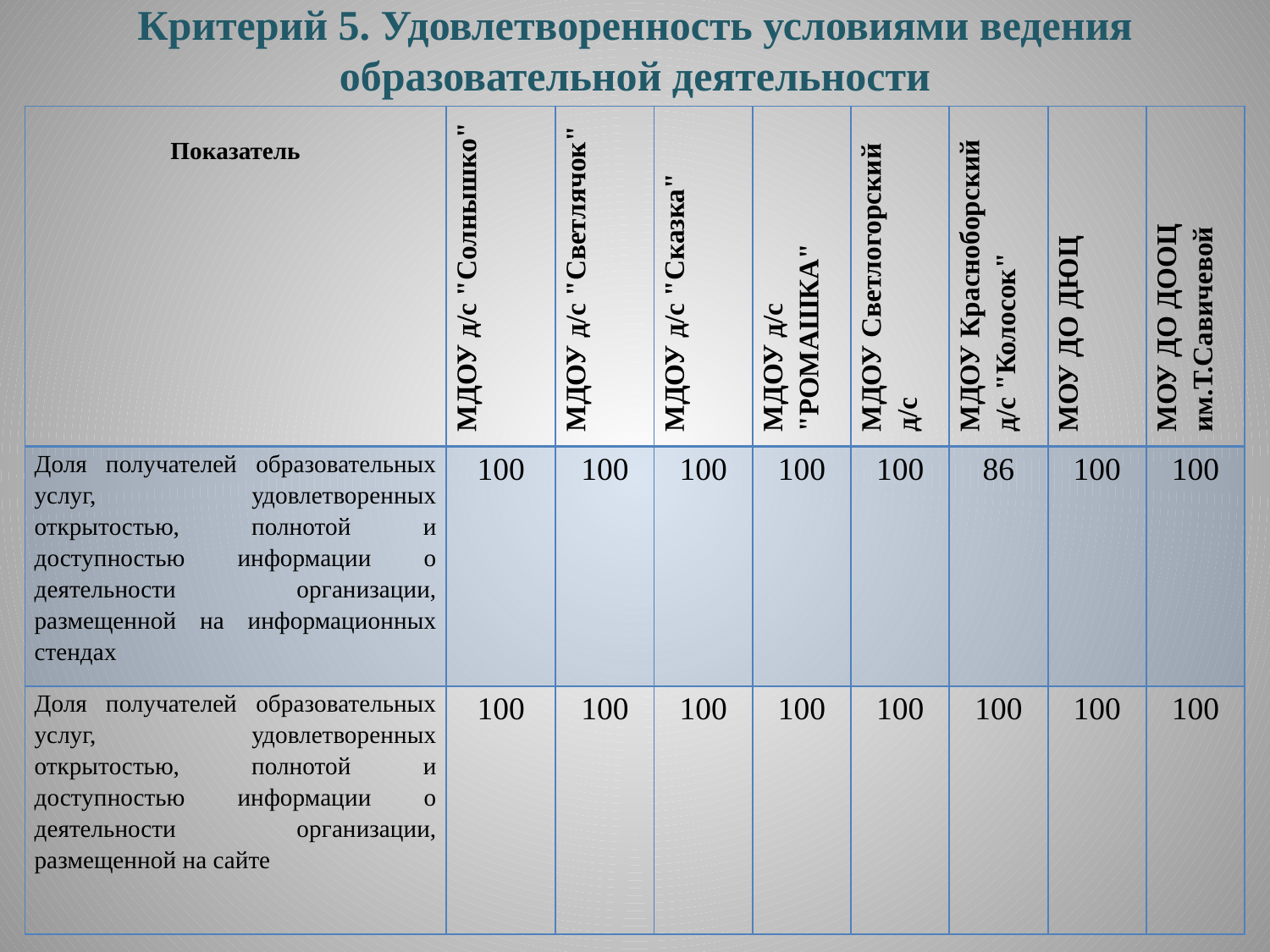

# Критерий 5. Удовлетворенность условиями ведения образовательной деятельности
| Показатель | МДОУ д/с "Солнышко" | МДОУ д/с "Светлячок" | МДОУ д/с "Сказка" | МДОУ д/с "РОМАШКА" | МДОУ Светлогорский д/с | МДОУ Красноборский д/с "Колосок" | МОУ ДО ДЮЦ | МОУ ДО ДООЦ им.Т.Савичевой |
| --- | --- | --- | --- | --- | --- | --- | --- | --- |
| Доля получателей образовательных услуг, удовлетворенных открытостью, полнотой и доступностью информации о деятельности организации, размещенной на информационных стендах | 100 | 100 | 100 | 100 | 100 | 86 | 100 | 100 |
| Доля получателей образовательных услуг, удовлетворенных открытостью, полнотой и доступностью информации о деятельности организации, размещенной на сайте | 100 | 100 | 100 | 100 | 100 | 100 | 100 | 100 |